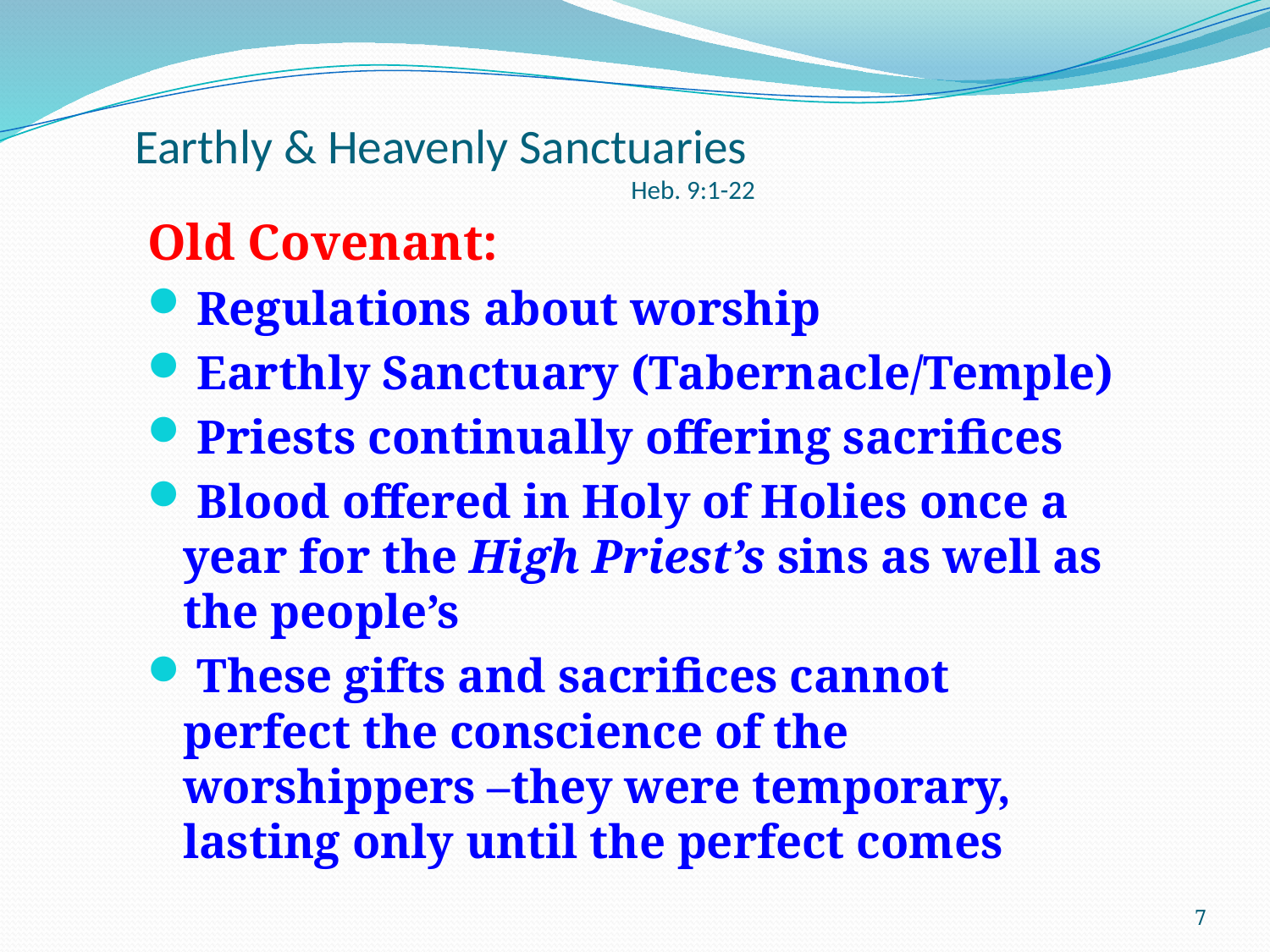

# Earthly & Heavenly Sanctuaries Heb. 9:1-22
Old Covenant:
 Regulations about worship
 Earthly Sanctuary (Tabernacle/Temple)
 Priests continually offering sacrifices
 Blood offered in Holy of Holies once a year for the High Priest’s sins as well as the people’s
 These gifts and sacrifices cannot perfect the conscience of the worshippers –they were temporary, lasting only until the perfect comes
7